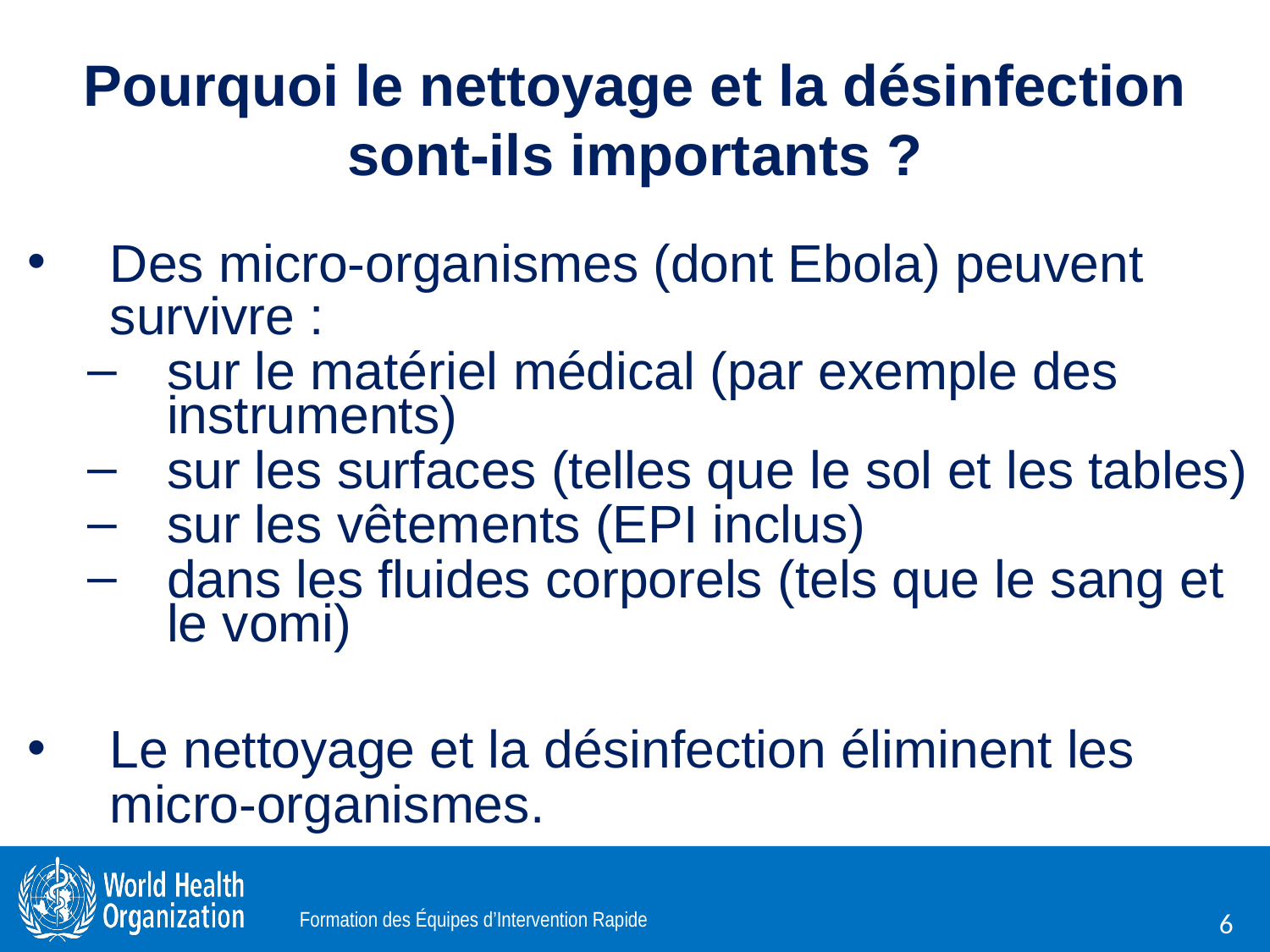

# Pourquoi le nettoyage et la désinfection sont-ils importants ?
Des micro-organismes (dont Ebola) peuvent survivre :
sur le matériel médical (par exemple des instruments)
sur les surfaces (telles que le sol et les tables)
sur les vêtements (EPI inclus)
dans les fluides corporels (tels que le sang et le vomi)

Le nettoyage et la désinfection éliminent les micro-organismes.